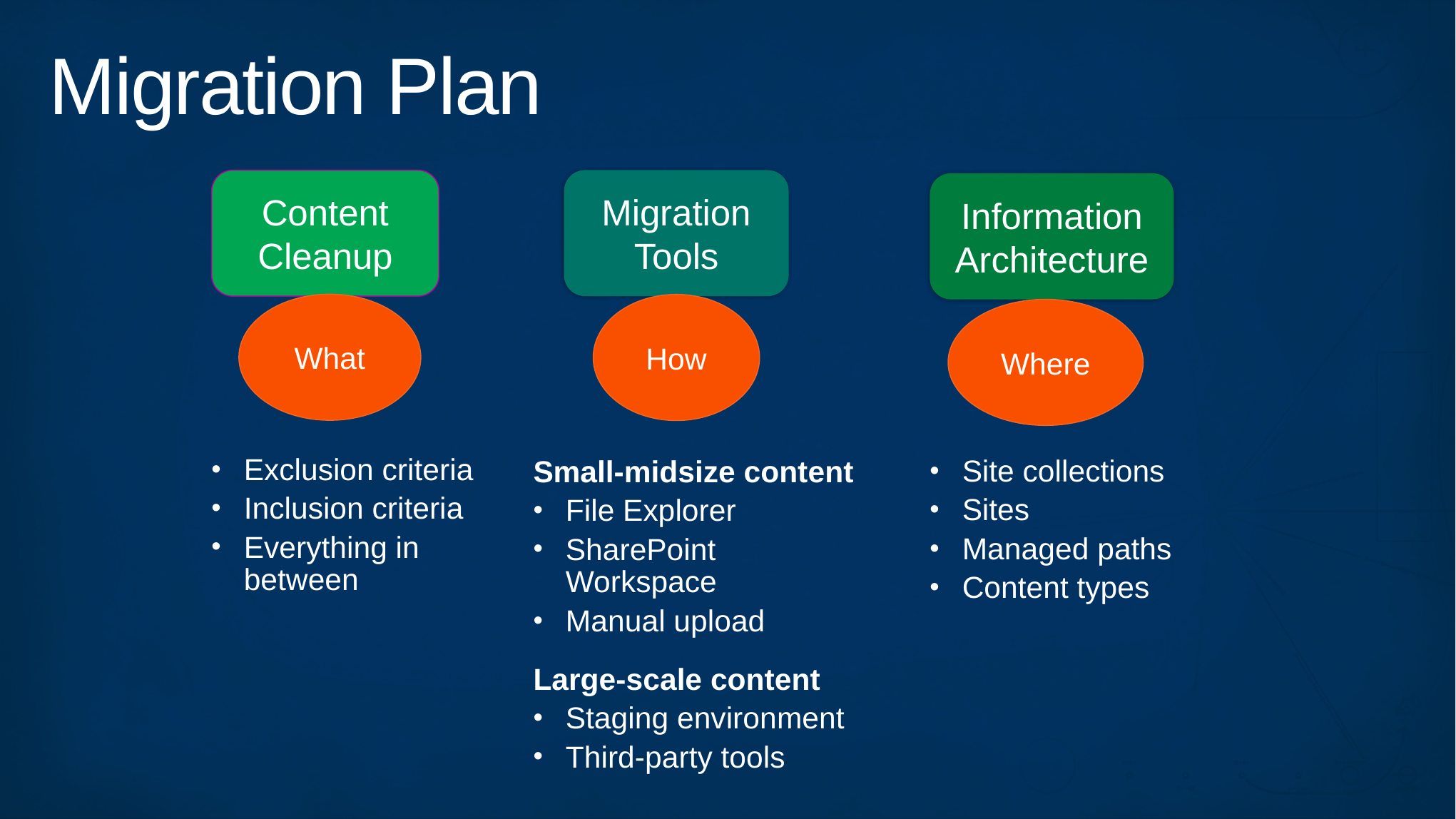

# Migration Plan
Content Cleanup
Migration Tools
How
Small-midsize content
File Explorer
SharePoint Workspace
Manual upload
Large-scale content
Staging environment
Third-party tools
Information Architecture
What
Where
Exclusion criteria
Inclusion criteria
Everything in between
Site collections
Sites
Managed paths
Content types